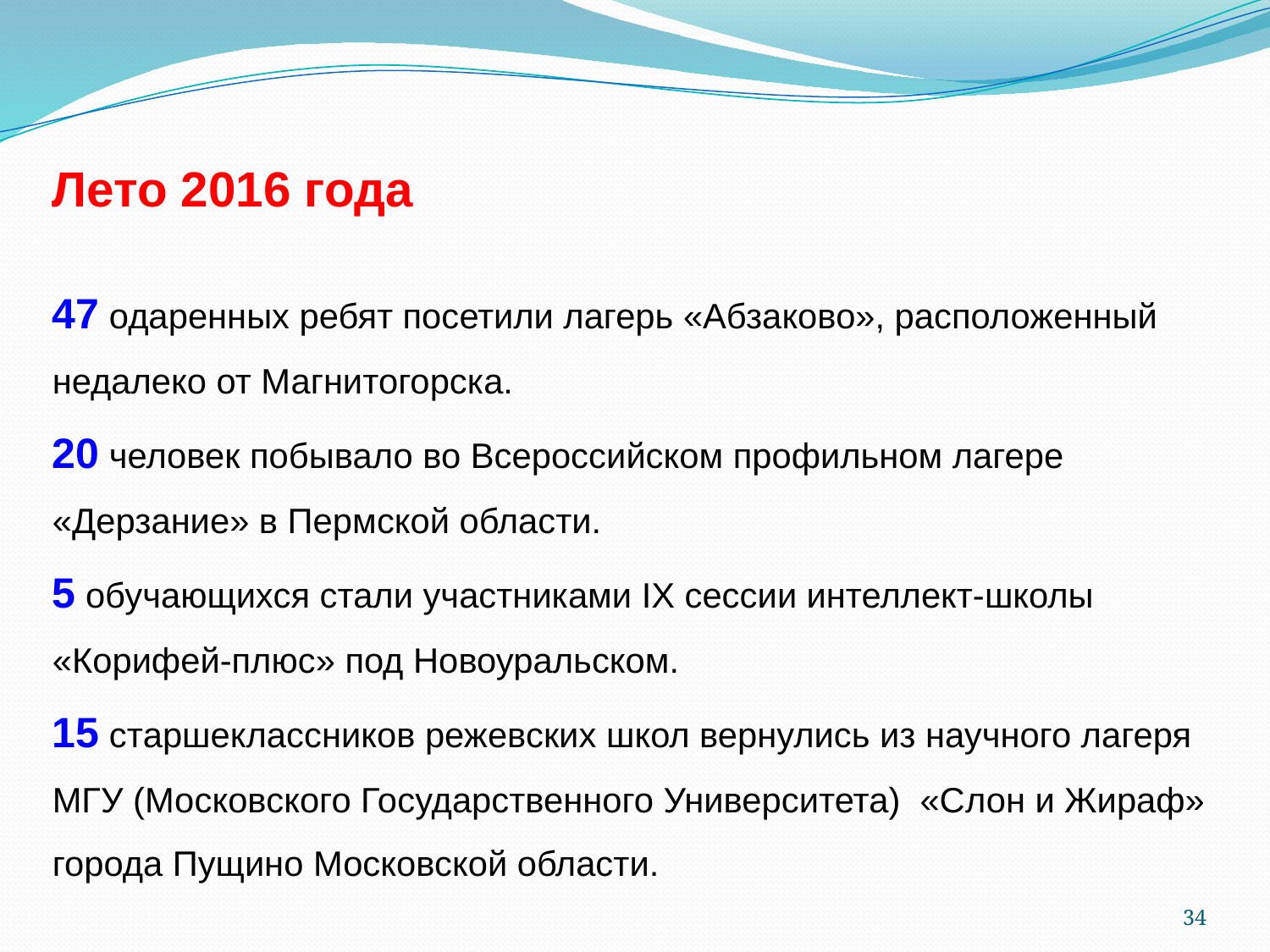

Лето 2016 года

47 одаренных ребят посетили лагерь «Абзаково», расположенный недалеко от Магнитогорска.
20 человек побывало во Всероссийском профильном лагере «Дерзание» в Пермской области.
5 обучающихся стали участниками IX сессии интеллект-школы «Корифей-плюс» под Новоуральском.
15 старшеклассников режевских школ вернулись из научного лагеря МГУ (Московского Государственного Университета)  «Слон и Жираф» города Пущино Московской области.
34